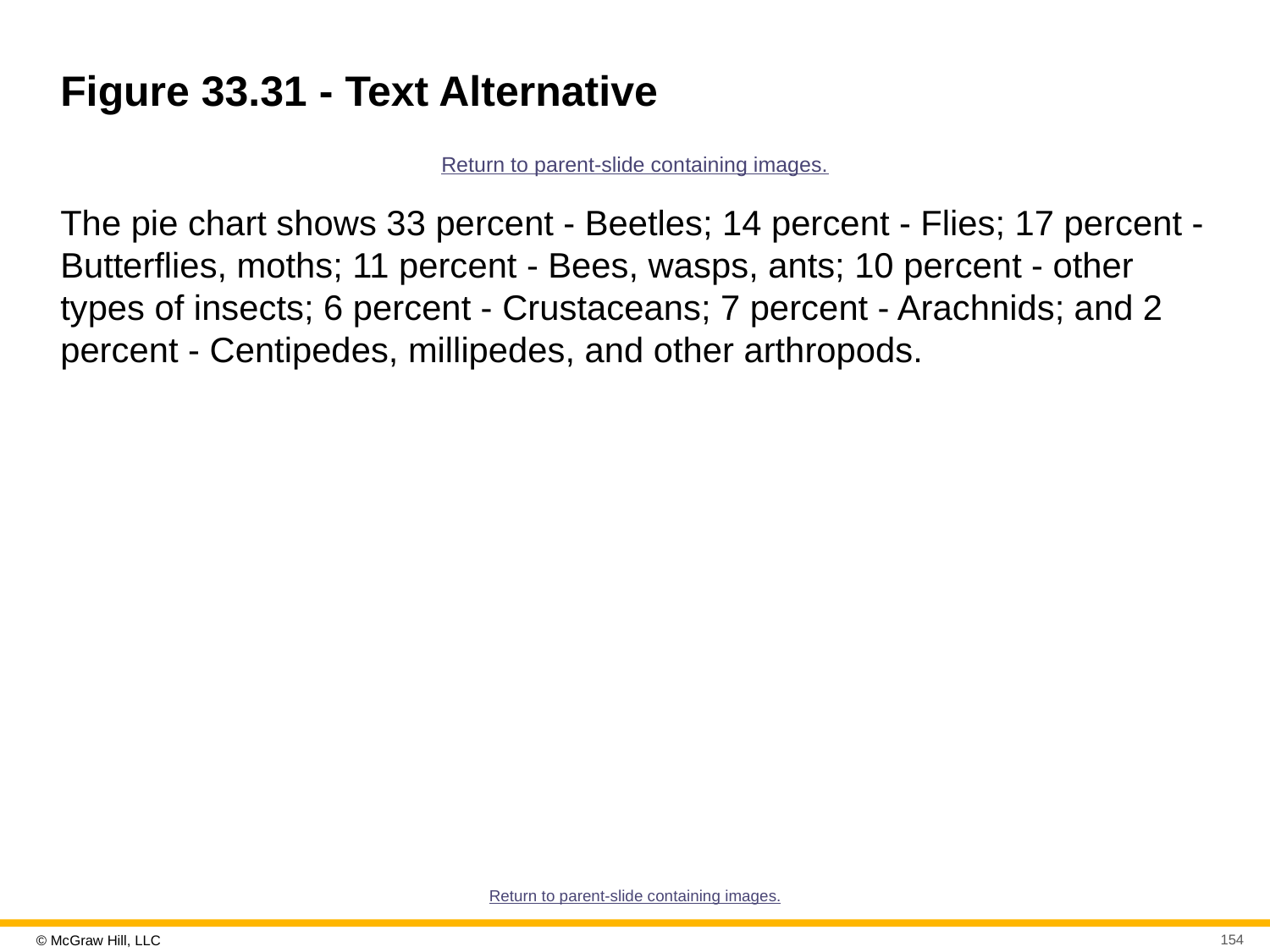

# Figure 33.31 - Text Alternative
Return to parent-slide containing images.
The pie chart shows 33 percent - Beetles; 14 percent - Flies; 17 percent - Butterflies, moths; 11 percent - Bees, wasps, ants; 10 percent - other types of insects; 6 percent - Crustaceans; 7 percent - Arachnids; and 2 percent - Centipedes, millipedes, and other arthropods.
Return to parent-slide containing images.
154